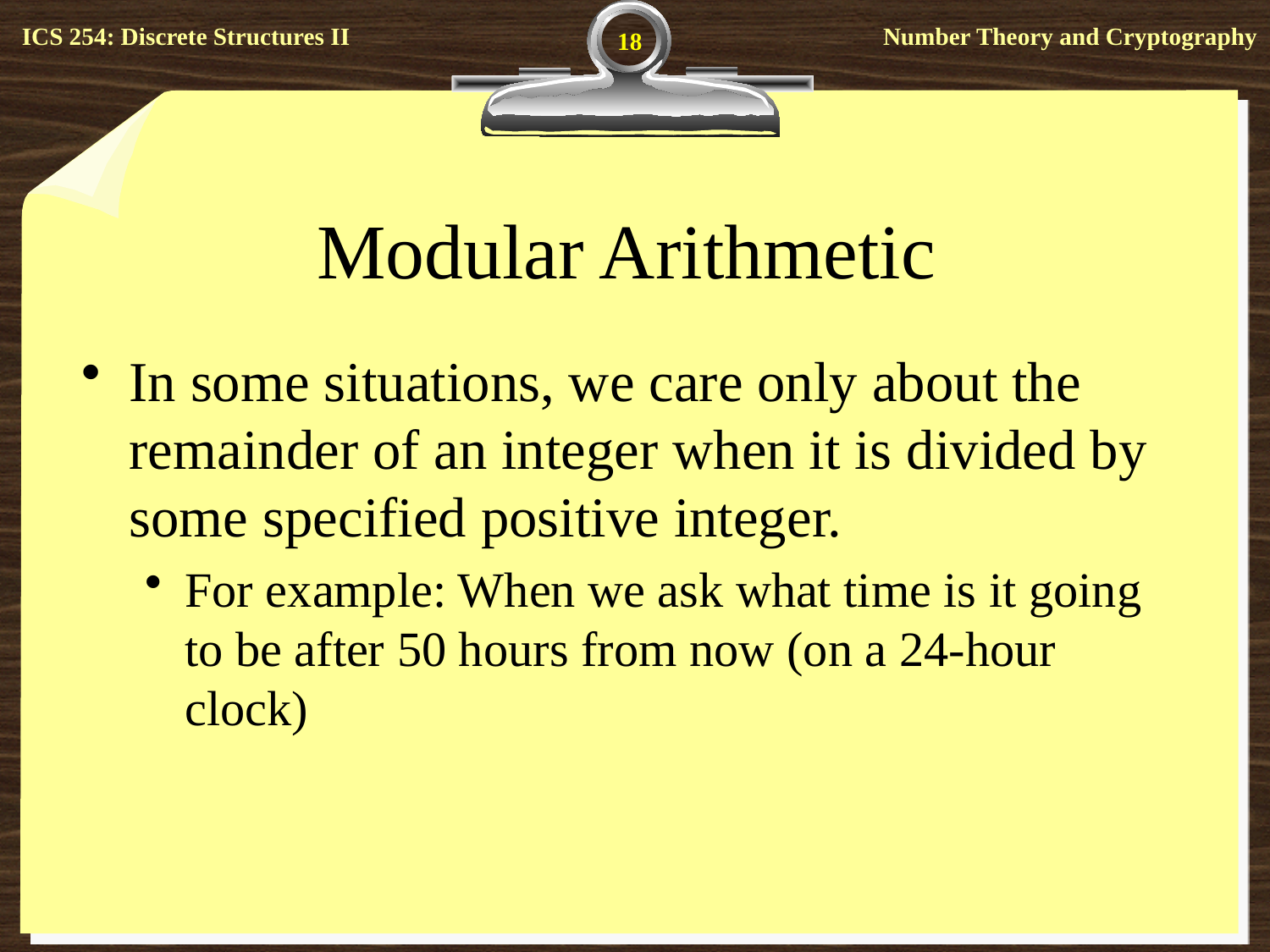

18
# Modular Arithmetic
In some situations, we care only about the remainder of an integer when it is divided by some specified positive integer.
For example: When we ask what time is it going to be after 50 hours from now (on a 24-hour clock)